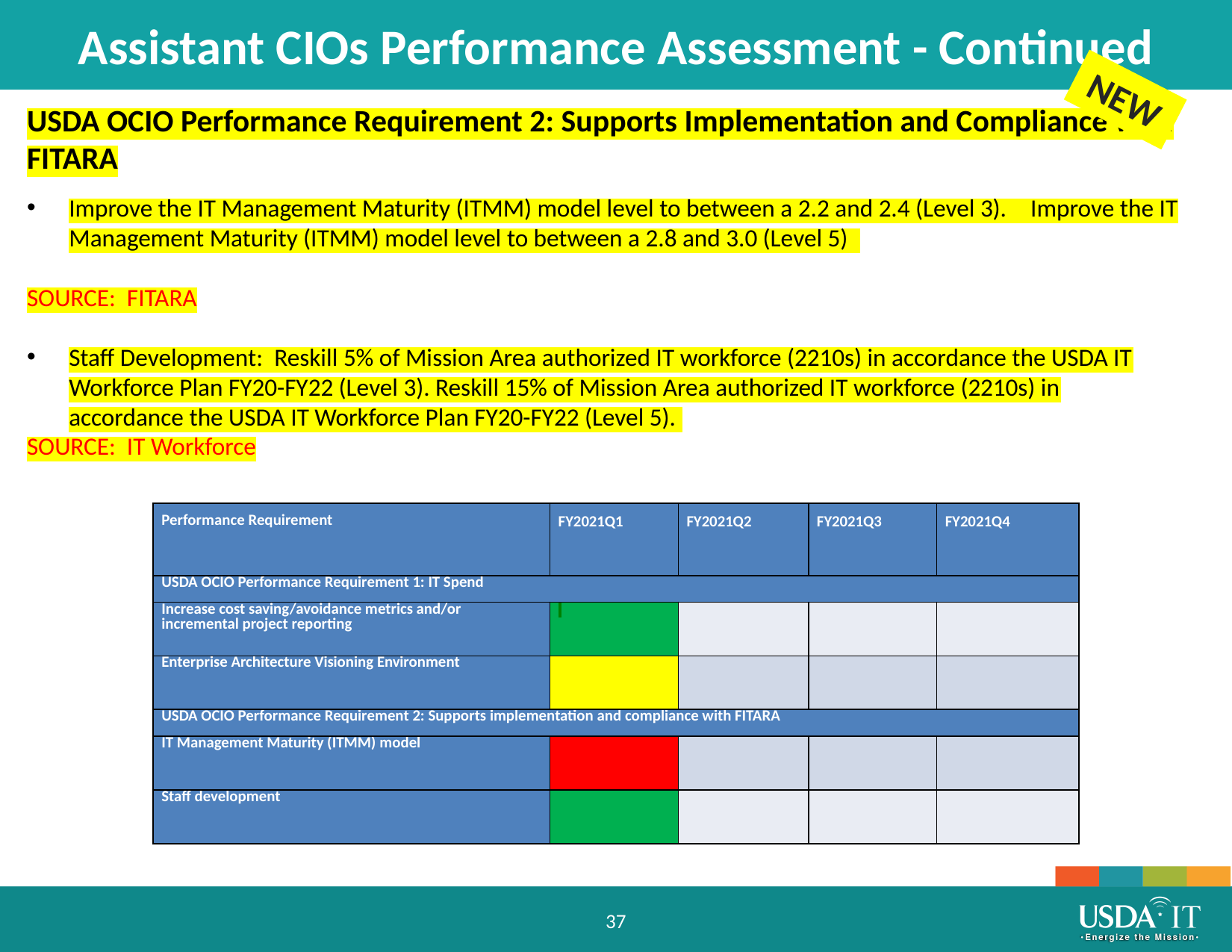

Assistant CIOs Performance Assessment - Continued
NEW
USDA OCIO Performance Requirement 2: Supports Implementation and Compliance with FITARA

Improve the IT Management Maturity (ITMM) model level to between a 2.2 and 2.4 (Level 3).    Improve the IT Management Maturity (ITMM) model level to between a 2.8 and 3.0 (Level 5)

SOURCE:  FITARA

Staff Development:  Reskill 5% of Mission Area authorized IT workforce (2210s) in accordance the USDA IT Workforce Plan FY20-FY22 (Level 3). Reskill 15% of Mission Area authorized IT workforce (2210s) in accordance the USDA IT Workforce Plan FY20-FY22 (Level 5).
SOURCE:  IT Workforce
| Performance Requirement | FY2021Q1 | FY2021Q2 | FY2021Q3 | FY2021Q4 |
| --- | --- | --- | --- | --- |
| USDA OCIO Performance Requirement 1: IT Spend |  |  |  |  |
| Increase cost saving/avoidance metrics and/or incremental project reporting |  |  |  |  |
| Enterprise Architecture Visioning Environment |  |  |  |  |
| USDA OCIO Performance Requirement 2: Supports implementation and compliance with FITARA |  |  |  |  |
| IT Management Maturity (ITMM) model |  |  |  |  |
| Staff development |  |  |  |  |
37